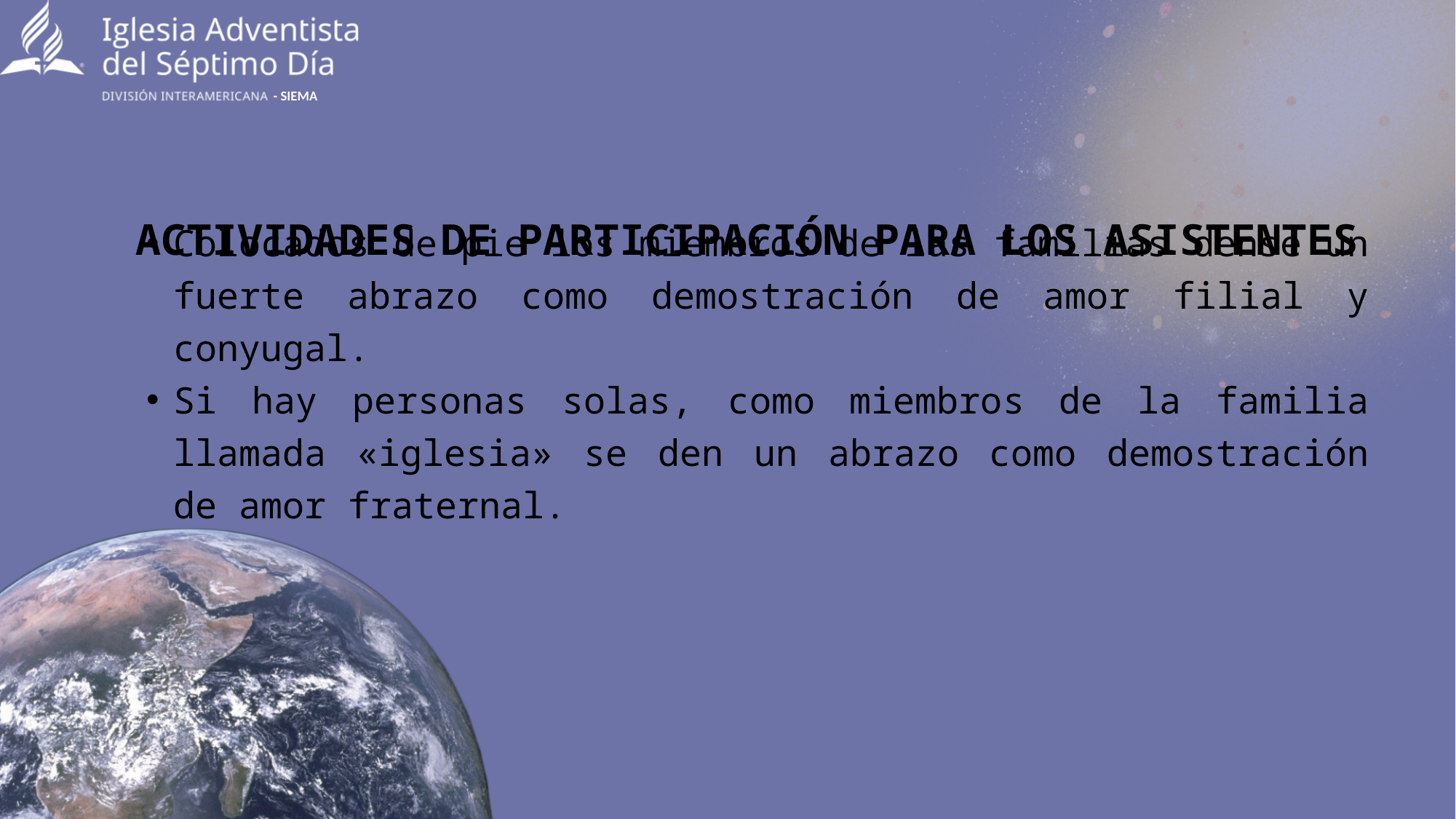

- SIEMA
# ACTIVIDADES DE PARTICIPACIÓN PARA LOS ASISTENTES
Colocados de pie los miembros de las familias dense un fuerte abrazo como demostración de amor filial y conyugal.
Si hay personas solas, como miembros de la familia llamada «iglesia» se den un abrazo como demostración de amor fraternal.